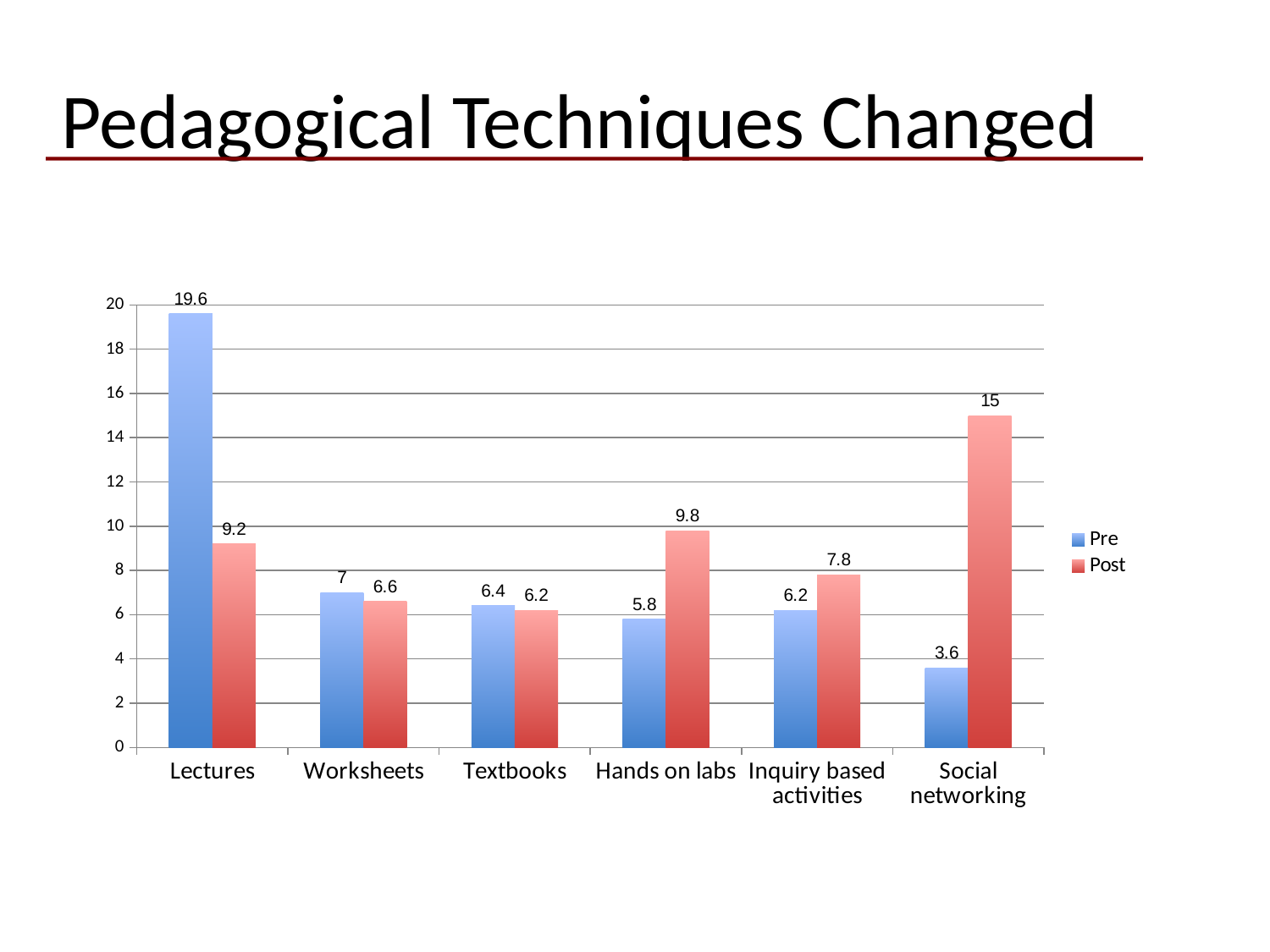

Pedagogical Techniques Changed

### Chart

| Category | Pre | Post |
|---|---|---|
| Lectures | 19.6 | 9.2 |
| Worksheets | 7.0 | 6.6 |
| Textbooks | 6.4 | 6.2 |
| Hands on labs | 5.8 | 9.8 |
| Inquiry based activities | 6.2 | 7.8 |
| Social networking | 3.6 | 15.0 |